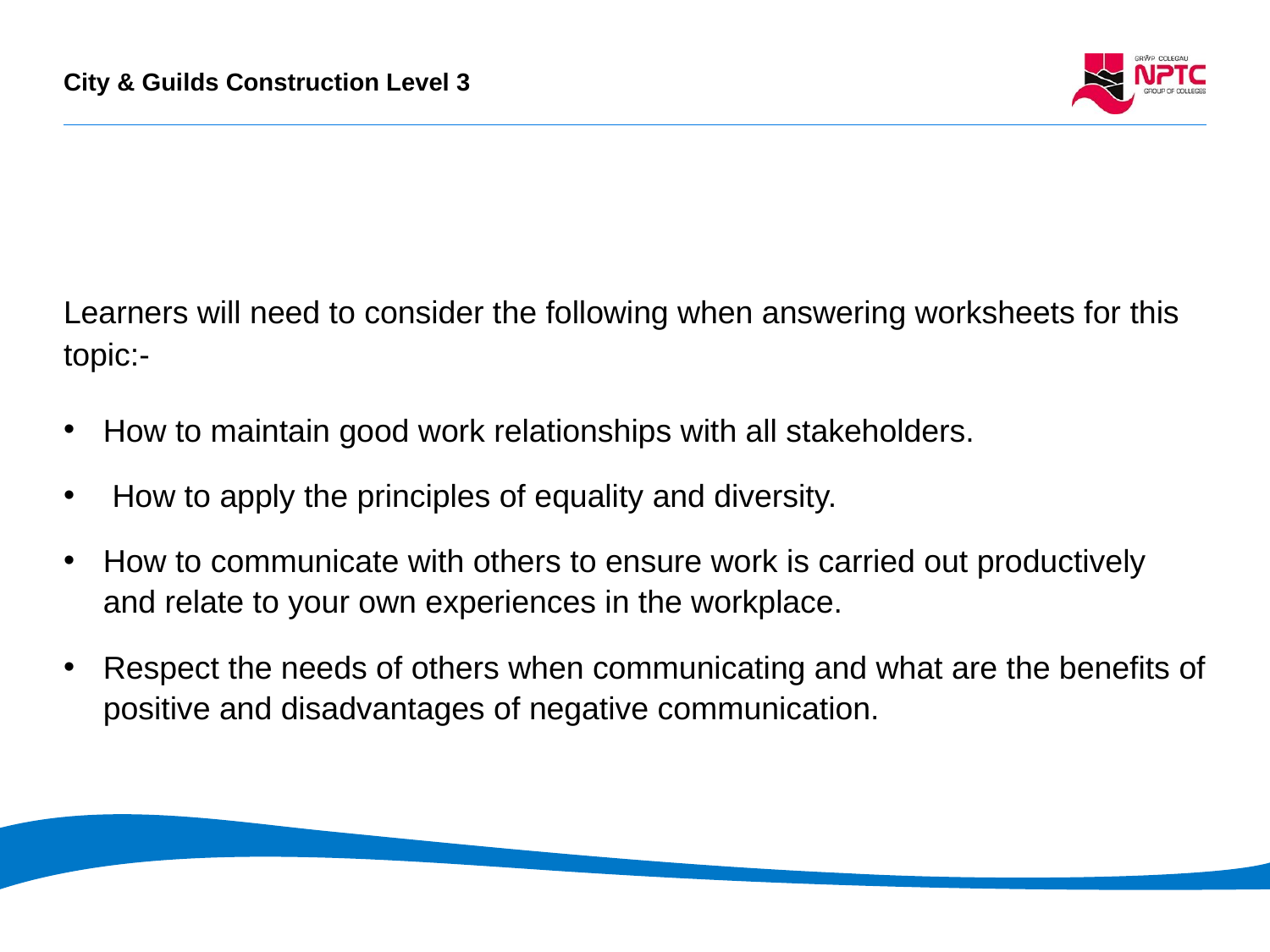

#

Learners will need to consider the following when answering worksheets for this topic:-
How to maintain good work relationships with all stakeholders.
 How to apply the principles of equality and diversity.
How to communicate with others to ensure work is carried out productively and relate to your own experiences in the workplace.
Respect the needs of others when communicating and what are the benefits of positive and disadvantages of negative communication.